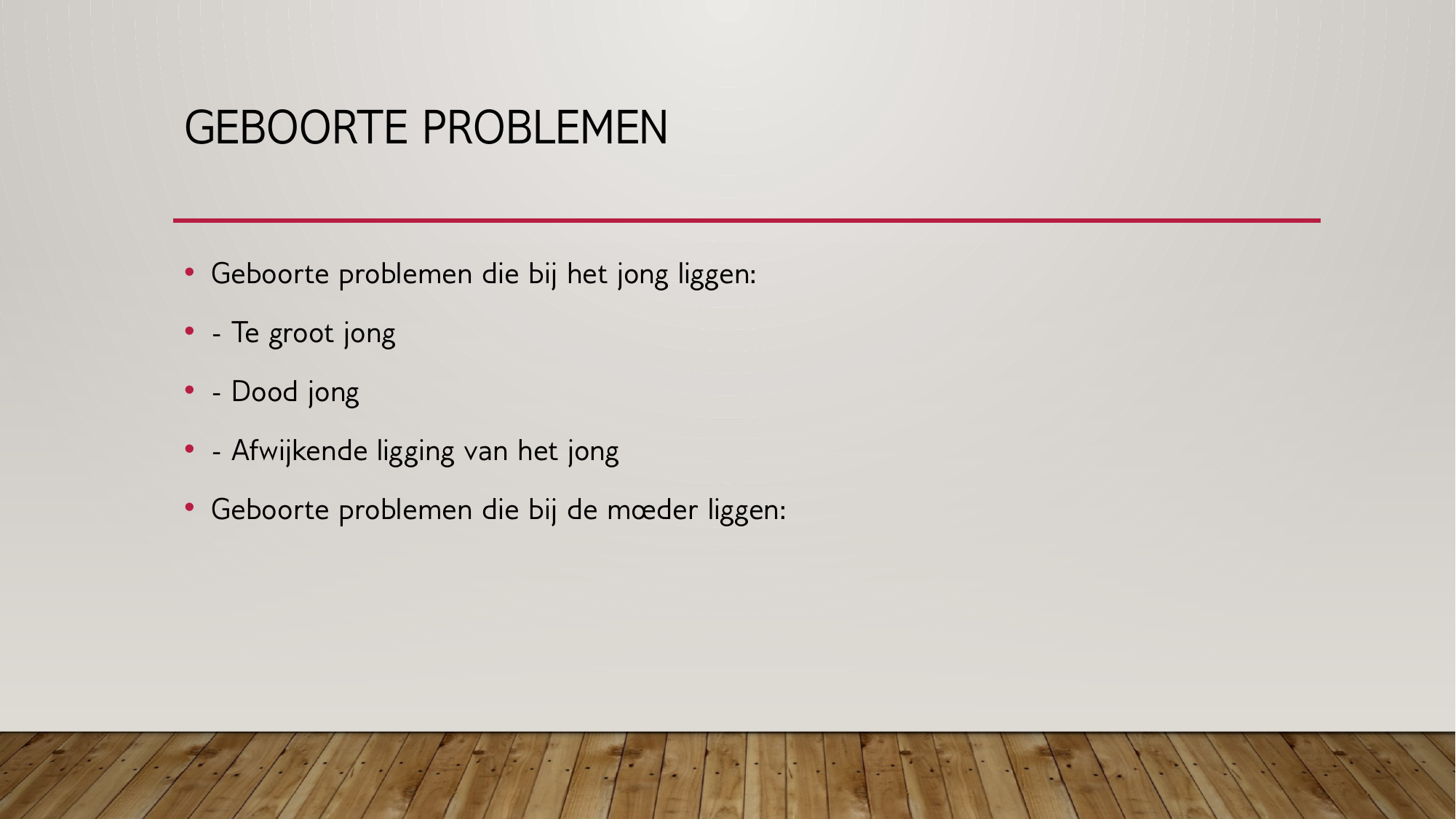

# Geboorte problemen
Geboorte problemen die bij het jong liggen:
- Te groot jong
- Dood jong
- Afwijkende ligging van het jong
Geboorte problemen die bij de moeder liggen: